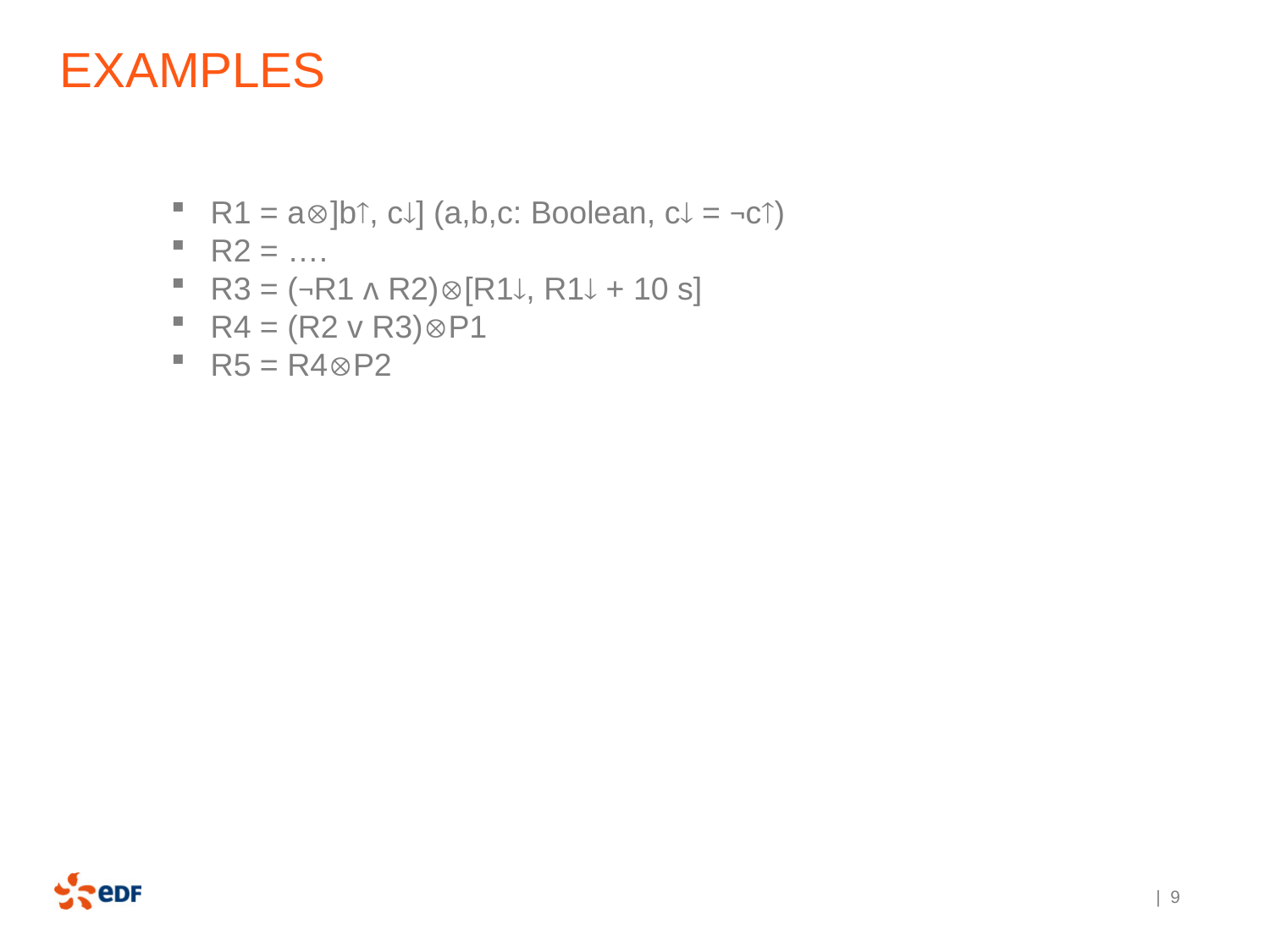

# Examples
R1 = a⊗]b↑, c↓] (a,b,c: Boolean, c↓ = ¬c↑)
R2 = ….
R3 = (¬R1 ᴧ R2)⊗[R1↓, R1↓ + 10 s]
R4 = (R2 ᴠ R3)⊗P1
R5 = R4⊗P2